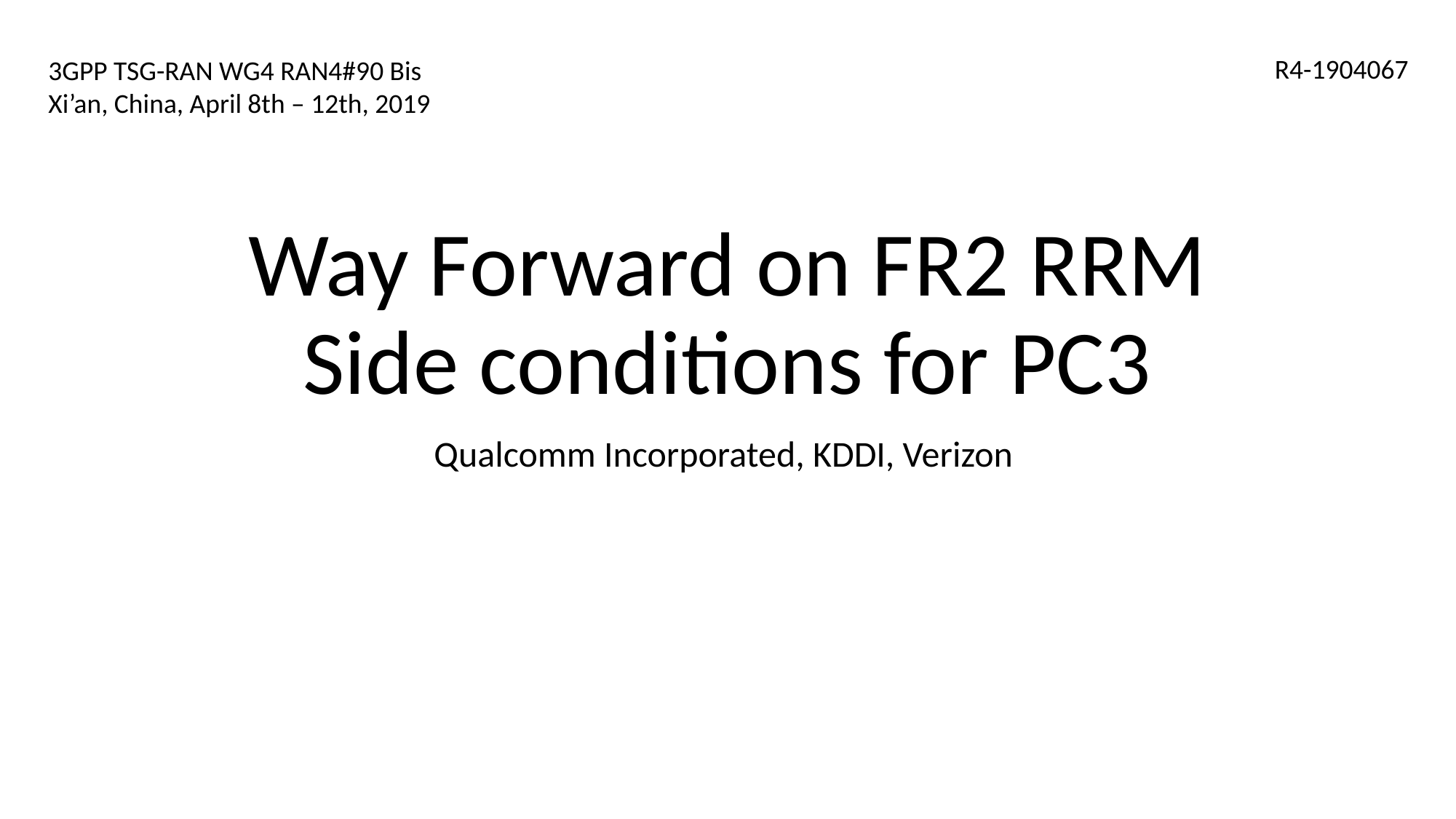

R4-1904067
3GPP TSG-RAN WG4 RAN4#90 Bis
Xi’an, China, April 8th – 12th, 2019
# Way Forward on FR2 RRM Side conditions for PC3
Qualcomm Incorporated, KDDI, Verizon